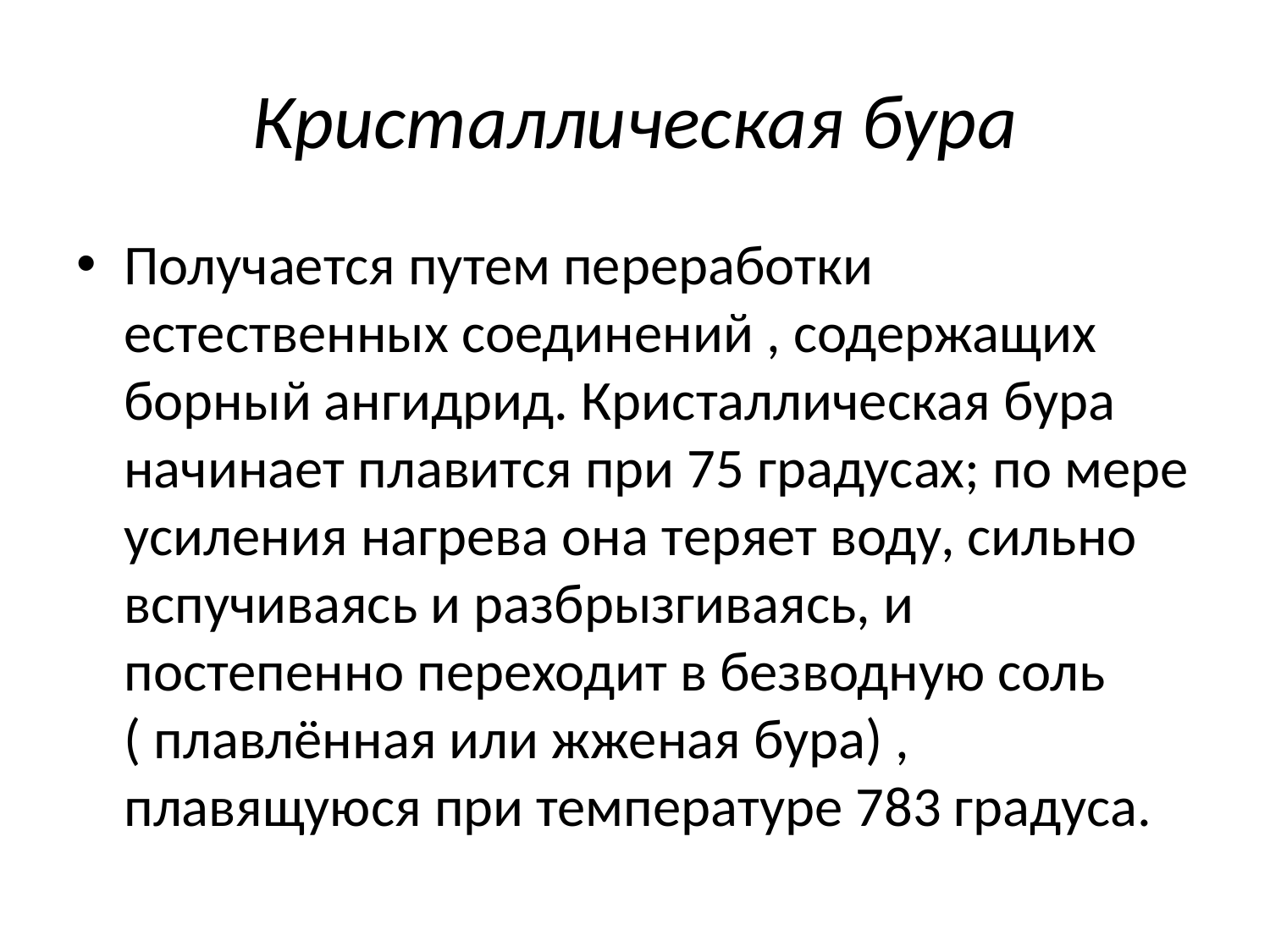

# Кристаллическая бура
Получается путем переработки естественных соединений , содержащих  борный ангидрид. Кристаллическая бура начинает плавится при 75 градусах; по мере усиления нагрева она теряет воду, сильно вспучиваясь и разбрызгиваясь, и постепенно переходит в безводную соль ( плавлённая или жженая бура) , плавящуюся при температуре 783 градуса.